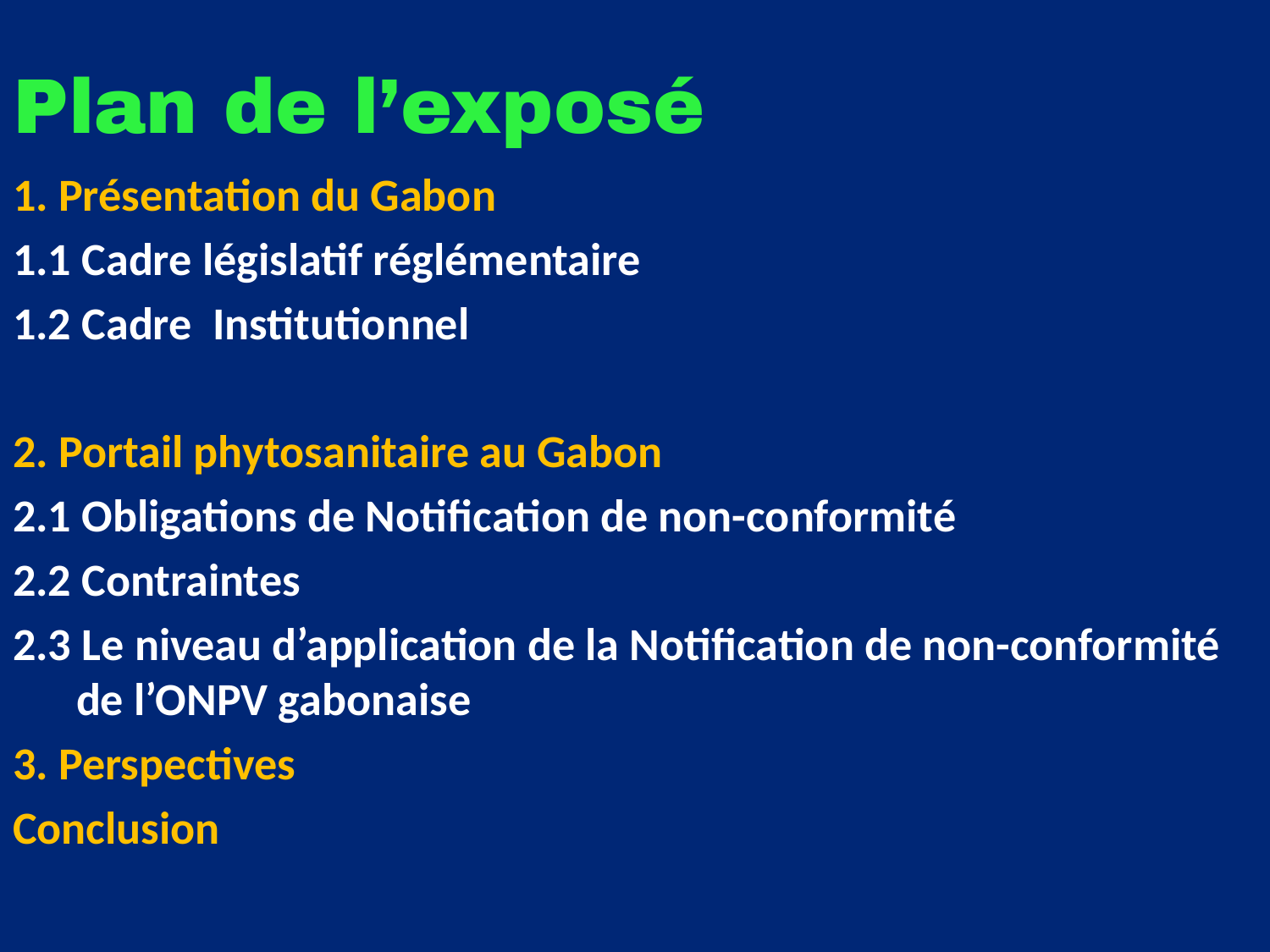

# Plan de l’exposé
1. Présentation du Gabon
1.1 Cadre législatif réglémentaire
1.2 Cadre  Institutionnel

2. Portail phytosanitaire au Gabon
2.1 Obligations de Notification de non-conformité
2.2 Contraintes
2.3 Le niveau d’application de la Notification de non-conformité de l’ONPV gabonaise
3. Perspectives
Conclusion